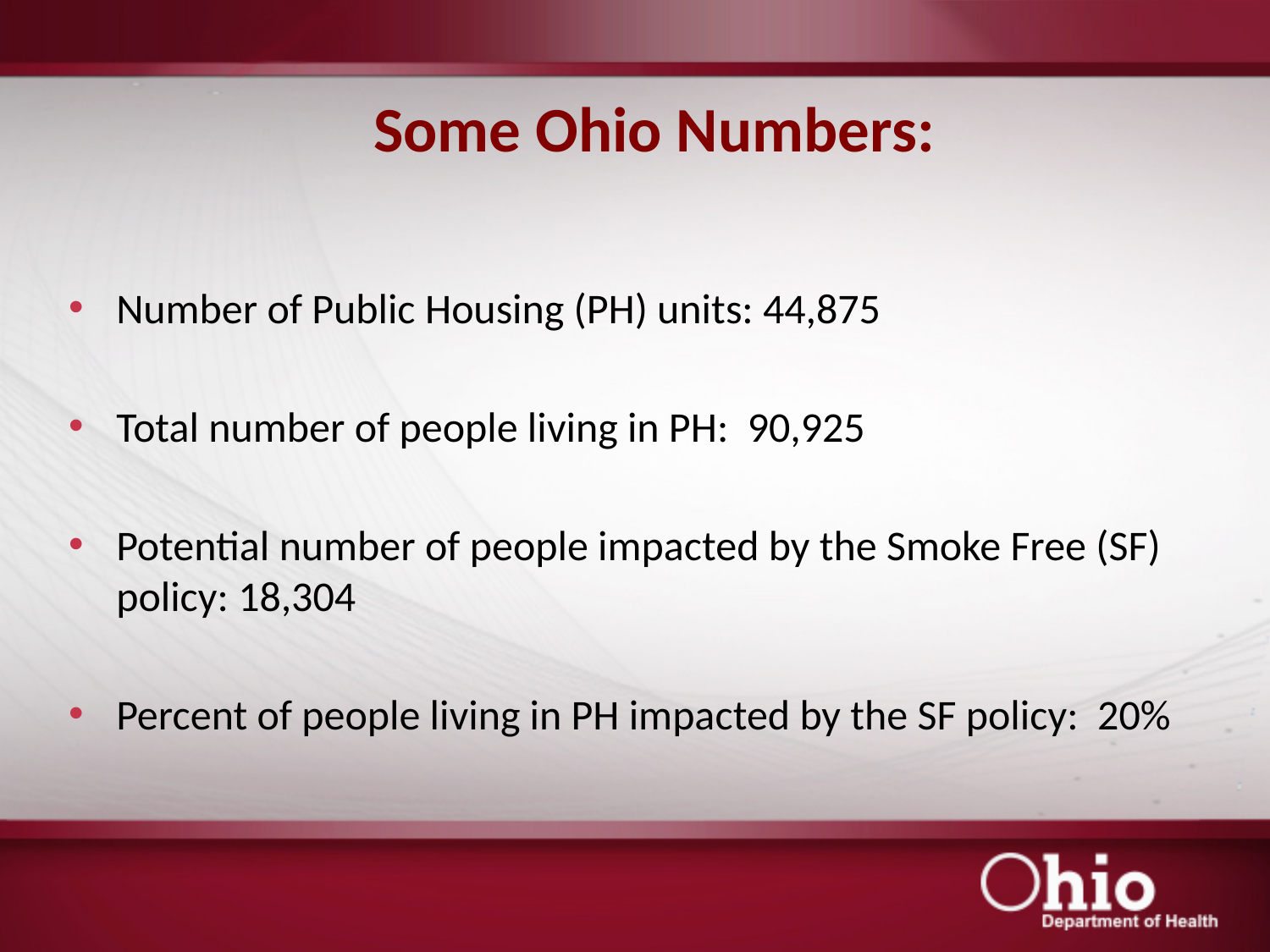

# Some Ohio Numbers:
Number of Public Housing (PH) units: 44,875

Total number of people living in PH:  90,925

Potential number of people impacted by the Smoke Free (SF) policy: 18,304

Percent of people living in PH impacted by the SF policy:  20%